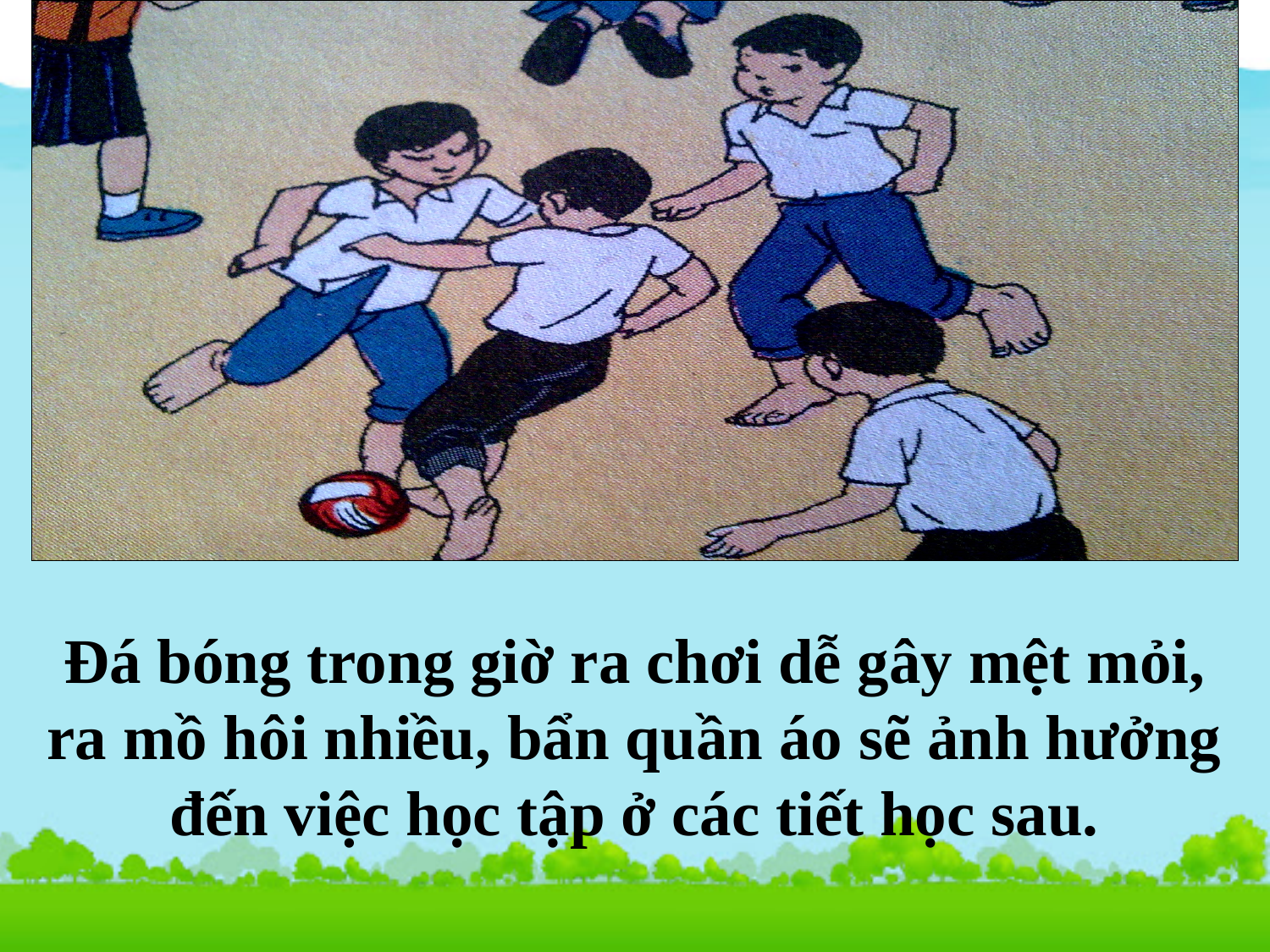

Đá bóng trong giờ ra chơi dễ gây mệt mỏi, ra mồ hôi nhiều, bẩn quần áo sẽ ảnh hưởng đến việc học tập ở các tiết học sau.